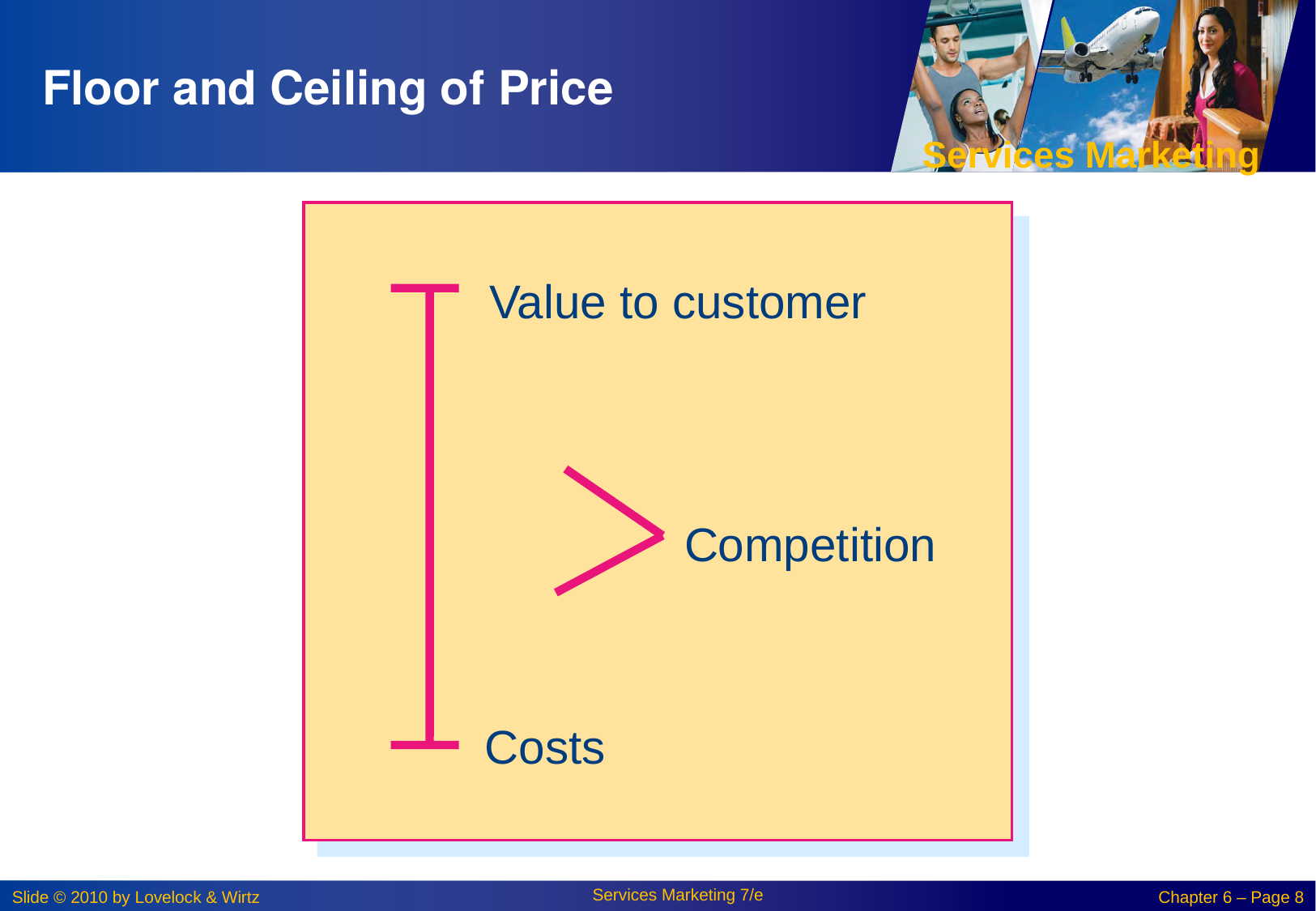

# Floor and Ceiling of Price

Value to customer

Competition

Costs